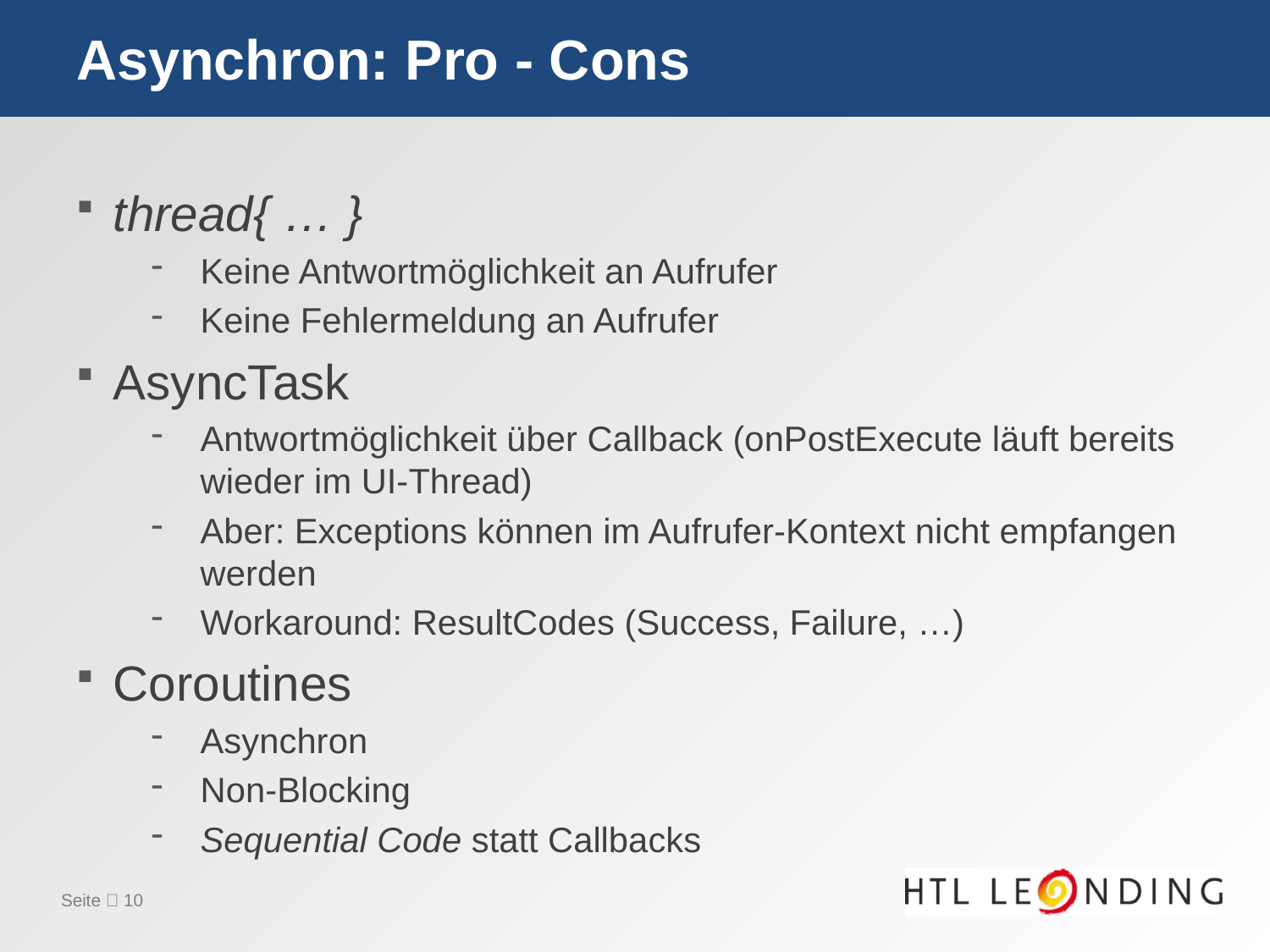

# Asynchron: Pro - Cons
thread{ … }
Keine Antwortmöglichkeit an Aufrufer
Keine Fehlermeldung an Aufrufer
AsyncTask
Antwortmöglichkeit über Callback (onPostExecute läuft bereits wieder im UI-Thread)
Aber: Exceptions können im Aufrufer-Kontext nicht empfangen werden
Workaround: ResultCodes (Success, Failure, …)
Coroutines
Asynchron
Non-Blocking
Sequential Code statt Callbacks